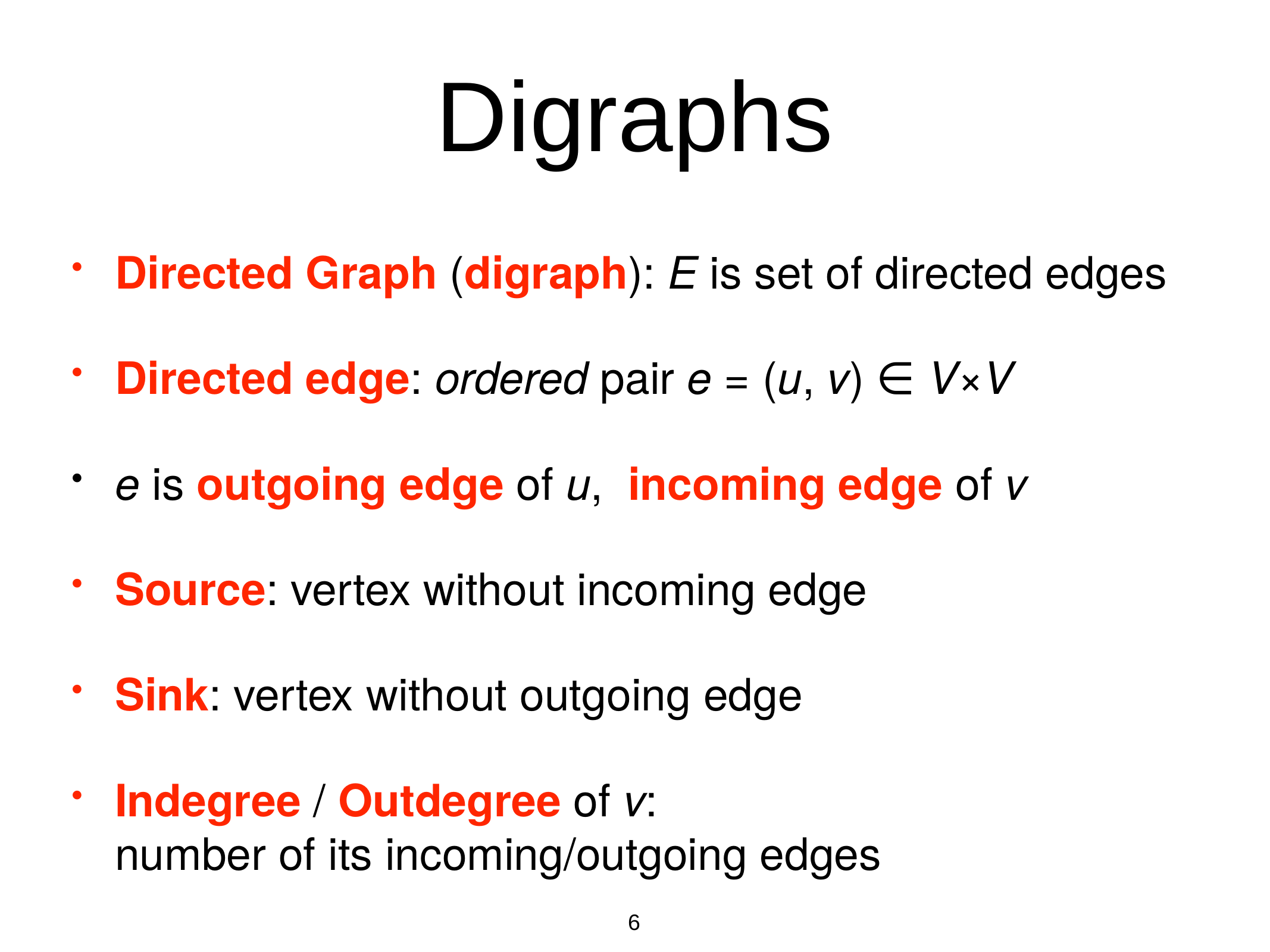

# Digraphs
Directed Graph (digraph): E is set of directed edges
Directed edge: ordered pair e = (u, v) ∈ V×V
e is outgoing edge of u,  incoming edge of v
Source: vertex without incoming edge
Sink: vertex without outgoing edge
Indegree / Outdegree of v:
number of its incoming/outgoing edges
6